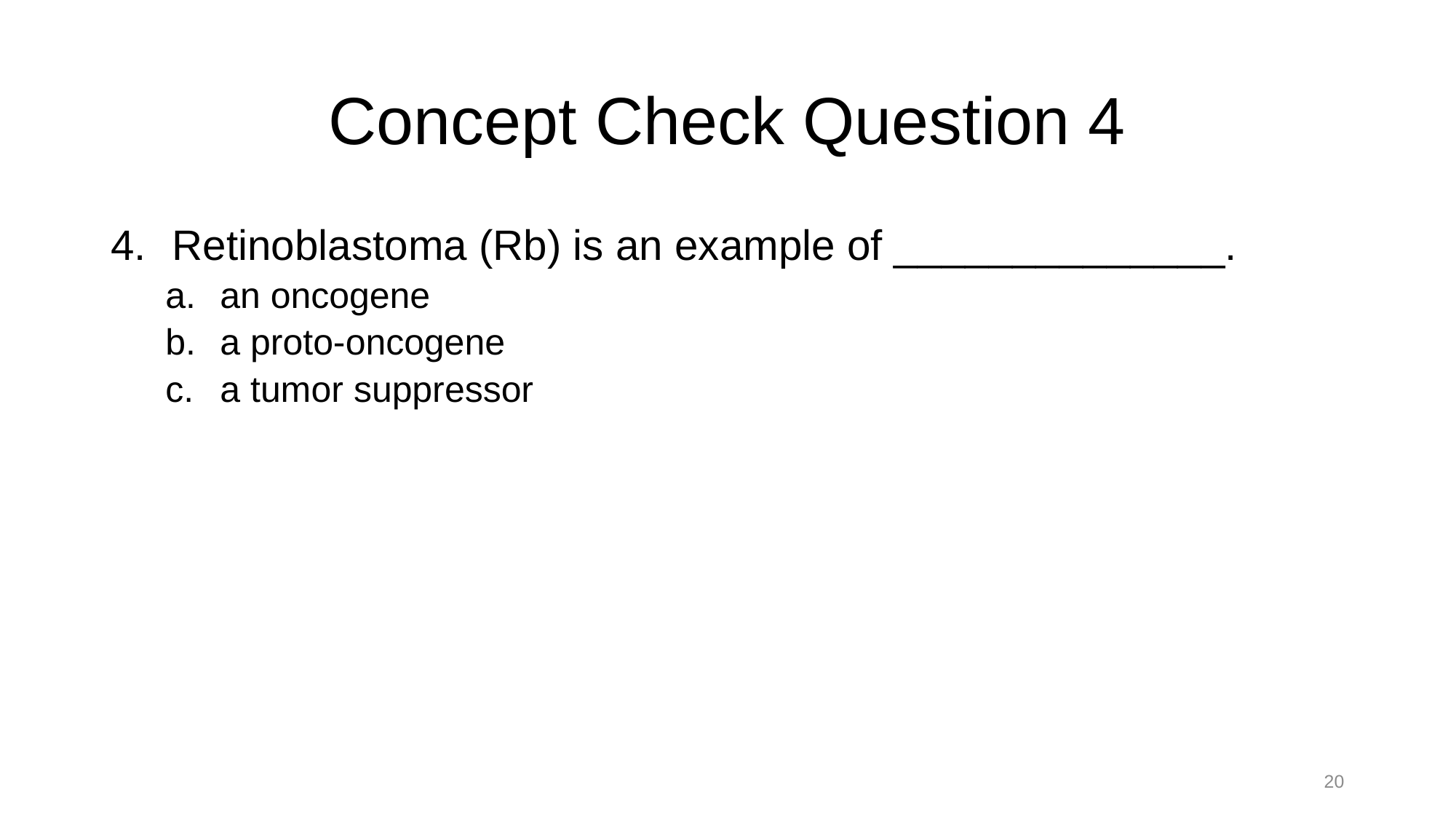

# Concept Check Question 4
Retinoblastoma (Rb) is an example of ______________.
an oncogene
a proto-oncogene
a tumor suppressor
20